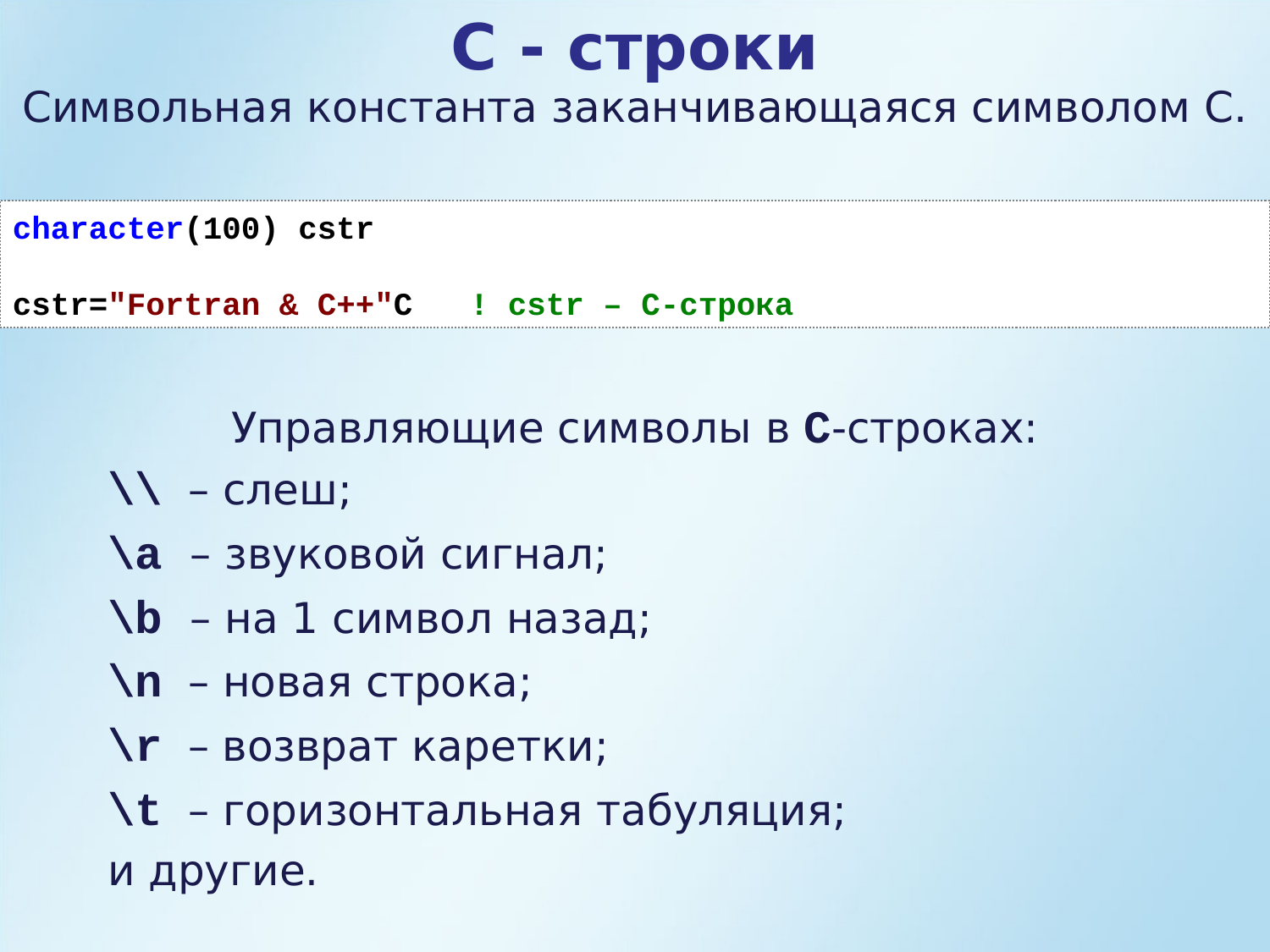

С - строки
Cимвольная константа заканчивающаяся символом C.
character(100) cstr

cstr="Fortran & C++"C   ! cstr – С-строка
Управляющие символы в С-строках:
\\ – слеш;
\а – звуковой сигнал;
\b – на 1 символ назад;
\n – новая строка;
\r – возврат каретки;
\t – горизонтальная табуляция;
и другие.